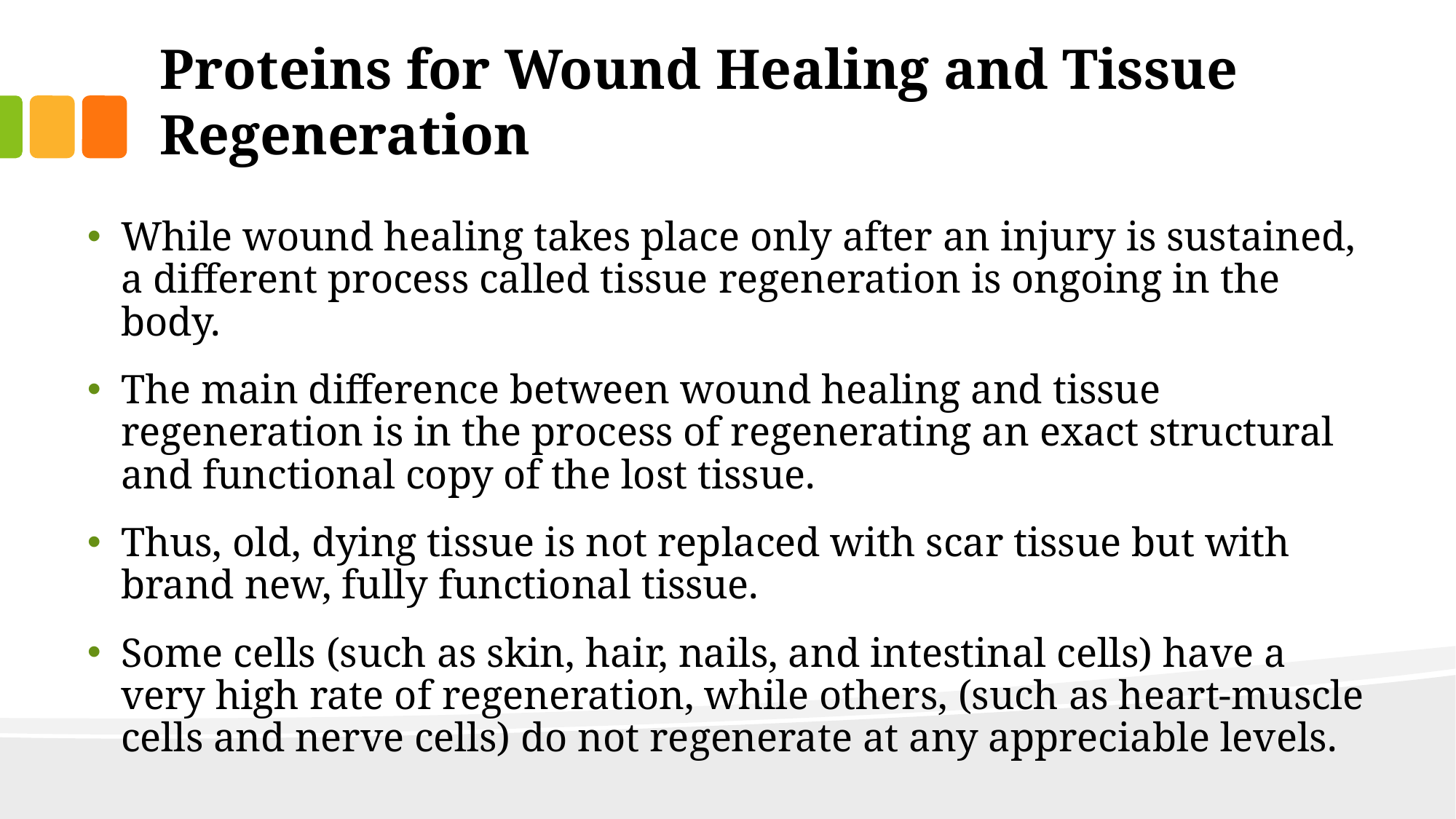

# Proteins for Wound Healing and Tissue Regeneration
While wound healing takes place only after an injury is sustained, a different process called tissue regeneration is ongoing in the body.
The main difference between wound healing and tissue regeneration is in the process of regenerating an exact structural and functional copy of the lost tissue.
Thus, old, dying tissue is not replaced with scar tissue but with brand new, fully functional tissue.
Some cells (such as skin, hair, nails, and intestinal cells) have a very high rate of regeneration, while others, (such as heart-muscle cells and nerve cells) do not regenerate at any appreciable levels.